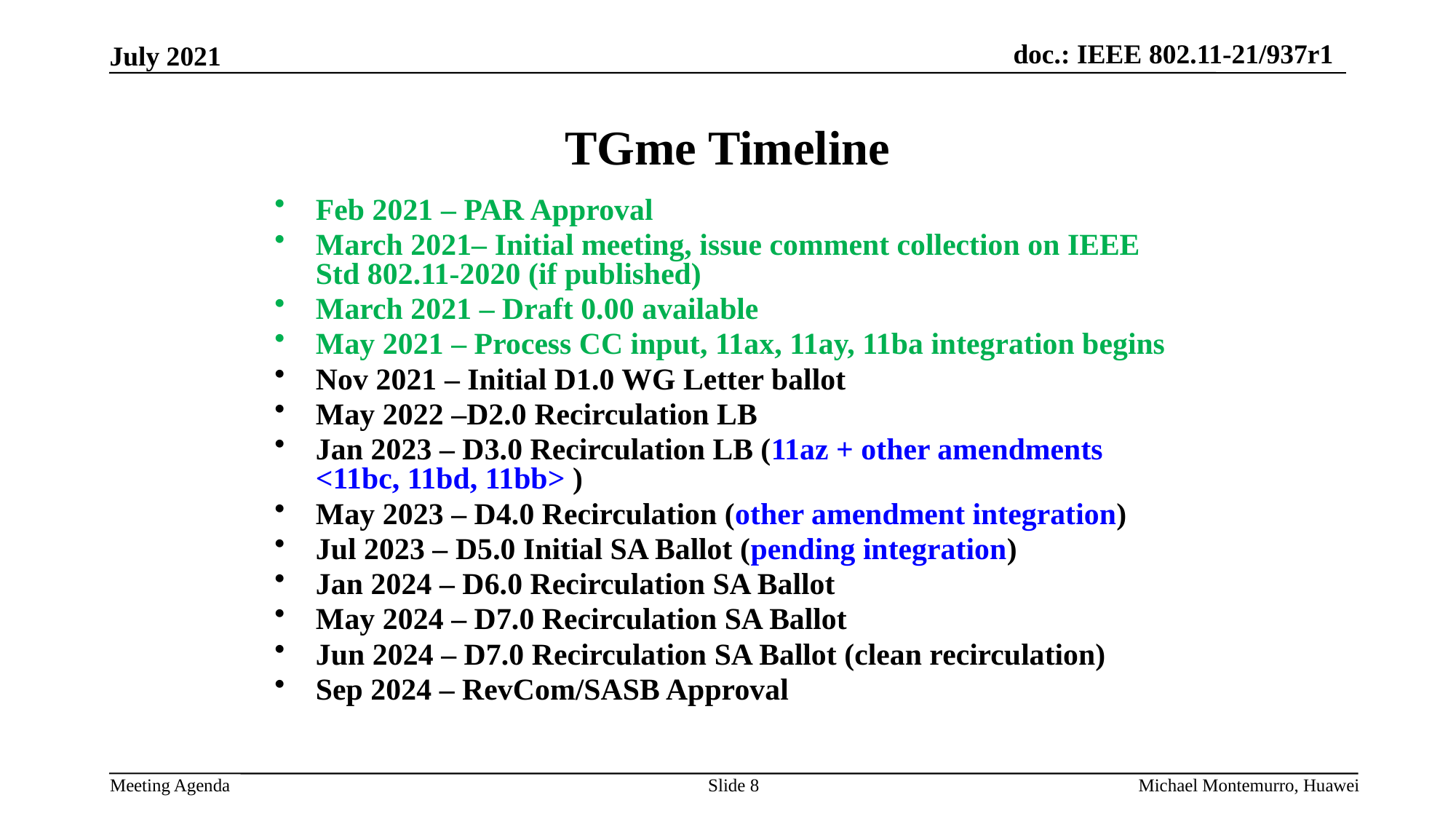

# TGme Timeline
Feb 2021 – PAR Approval
March 2021– Initial meeting, issue comment collection on IEEE Std 802.11-2020 (if published)
March 2021 – Draft 0.00 available
May 2021 – Process CC input, 11ax, 11ay, 11ba integration begins
Nov 2021 – Initial D1.0 WG Letter ballot
May 2022 –D2.0 Recirculation LB
Jan 2023 – D3.0 Recirculation LB (11az + other amendments <11bc, 11bd, 11bb> )
May 2023 – D4.0 Recirculation (other amendment integration)
Jul 2023 – D5.0 Initial SA Ballot (pending integration)
Jan 2024 – D6.0 Recirculation SA Ballot
May 2024 – D7.0 Recirculation SA Ballot
Jun 2024 – D7.0 Recirculation SA Ballot (clean recirculation)
Sep 2024 – RevCom/SASB Approval
Slide 8
Michael Montemurro, Huawei